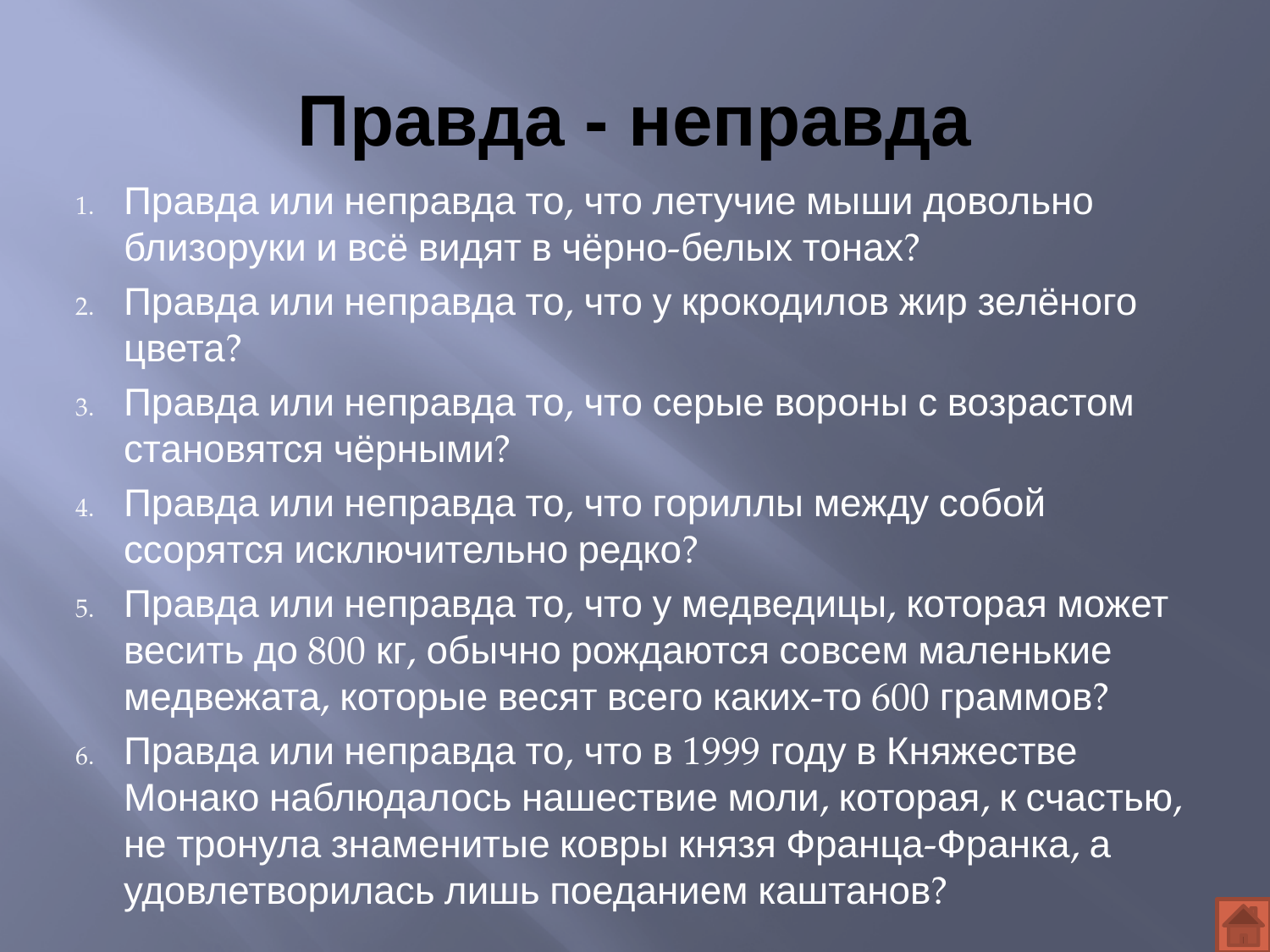

# Правда - неправда
Правда или неправда то, что летучие мыши довольно близоруки и всё видят в чёрно-белых тонах?
Правда или неправда то, что у крокодилов жир зелёного цвета?
Правда или неправда то, что серые вороны с возрастом становятся чёрными?
Правда или неправда то, что гориллы между собой ссорятся исключительно редко?
Правда или неправда то, что у медведицы, которая может весить до 800 кг, обычно рождаются совсем маленькие медвежата, которые весят всего каких-то 600 граммов?
Правда или неправда то, что в 1999 году в Княжестве Монако наблюдалось нашествие моли, которая, к счастью, не тронула знаменитые ковры князя Франца-Франка, а удовлетворилась лишь поеданием каштанов?